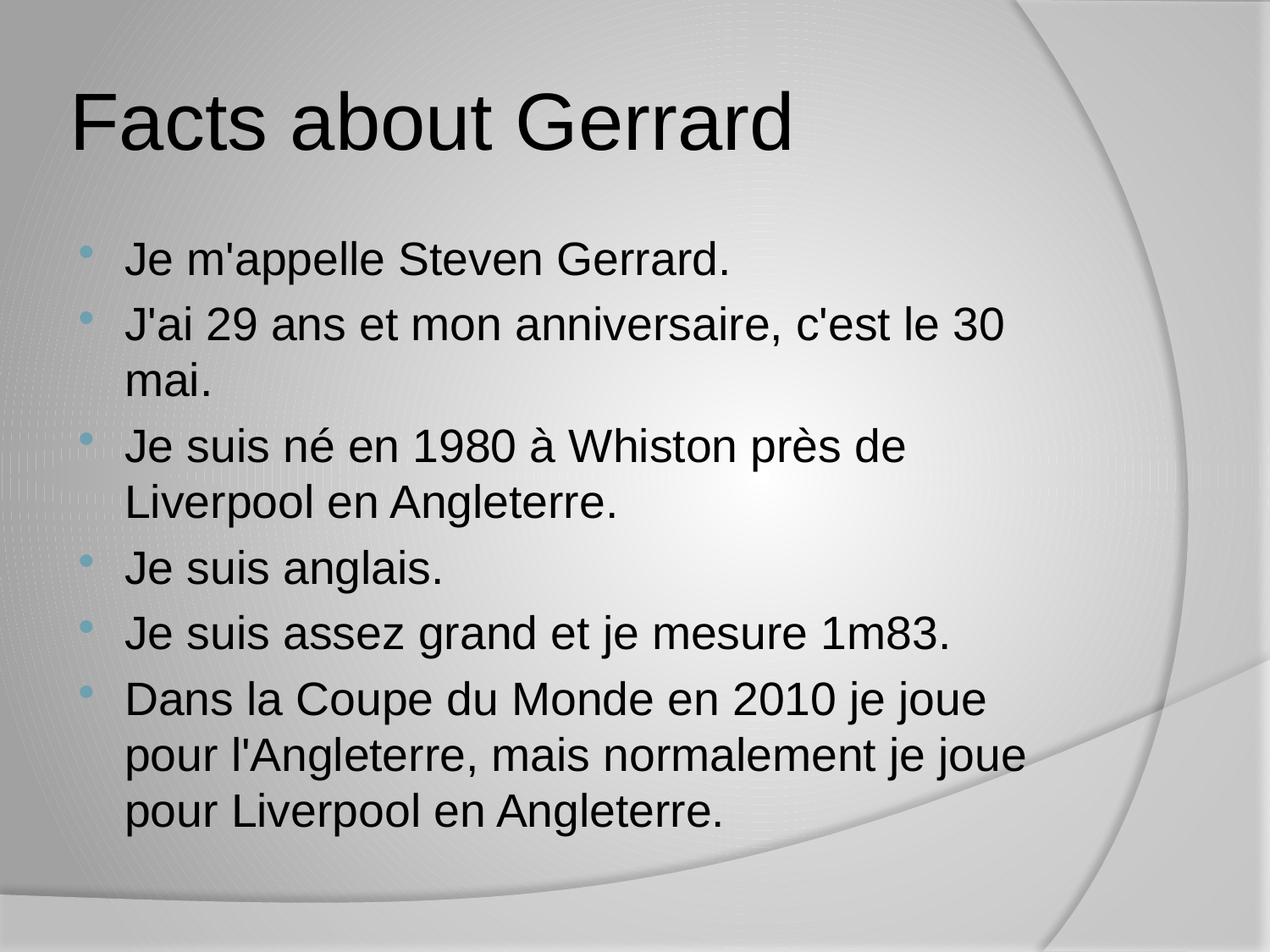

# Facts about Gerrard
Je m'appelle Steven Gerrard.
J'ai 29 ans et mon anniversaire, c'est le 30 mai.
Je suis né en 1980 à Whiston près de Liverpool en Angleterre.
Je suis anglais.
Je suis assez grand et je mesure 1m83.
Dans la Coupe du Monde en 2010 je joue pour l'Angleterre, mais normalement je joue pour Liverpool en Angleterre.